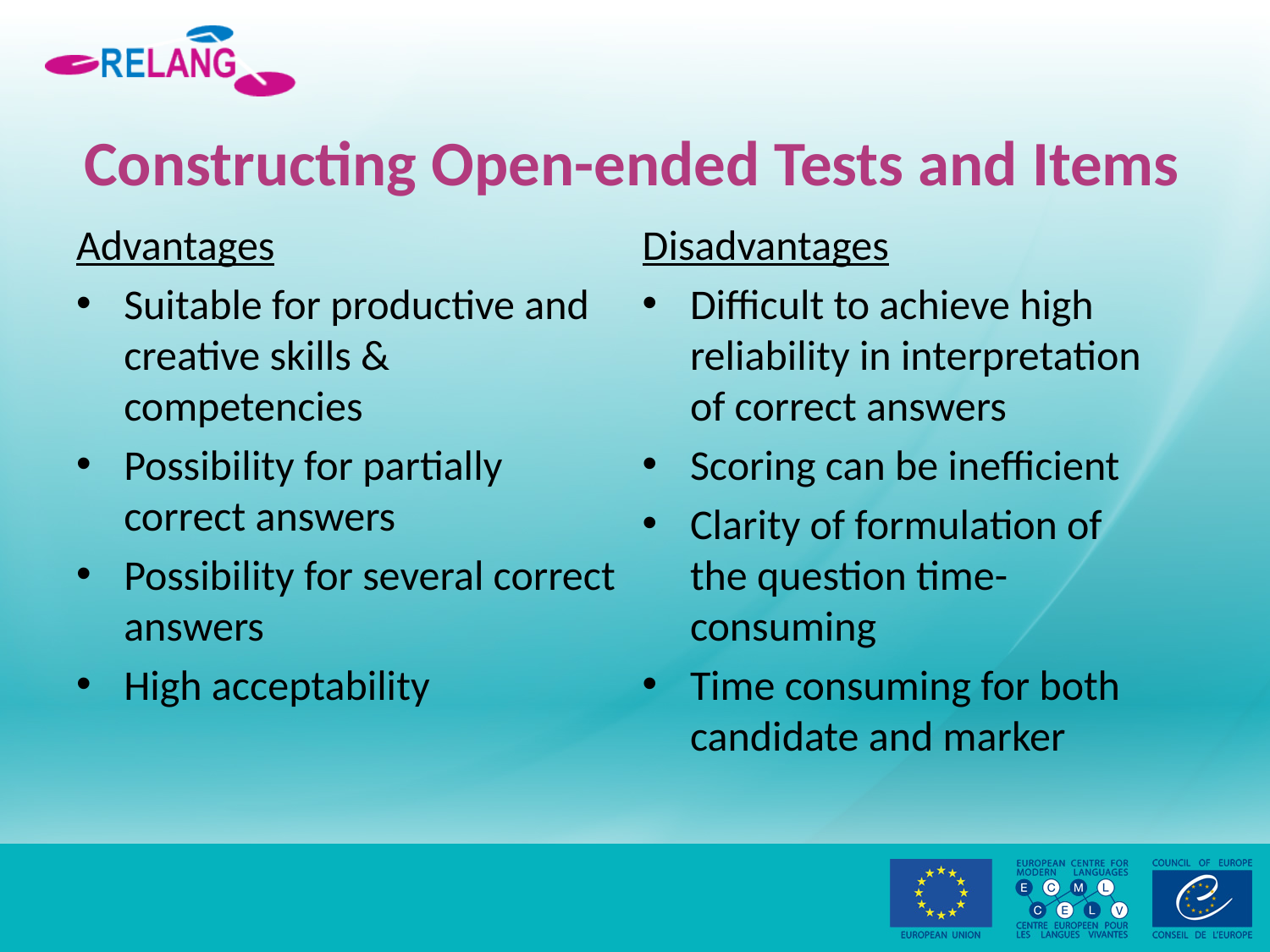

# Constructing Open-ended Tests and Items
Advantages
Suitable for productive and creative skills & competencies
Possibility for partially correct answers
Possibility for several correct answers
High acceptability
Disadvantages
Difficult to achieve high reliability in interpretation of correct answers
Scoring can be inefficient
Clarity of formulation of the question time-consuming
Time consuming for both candidate and marker